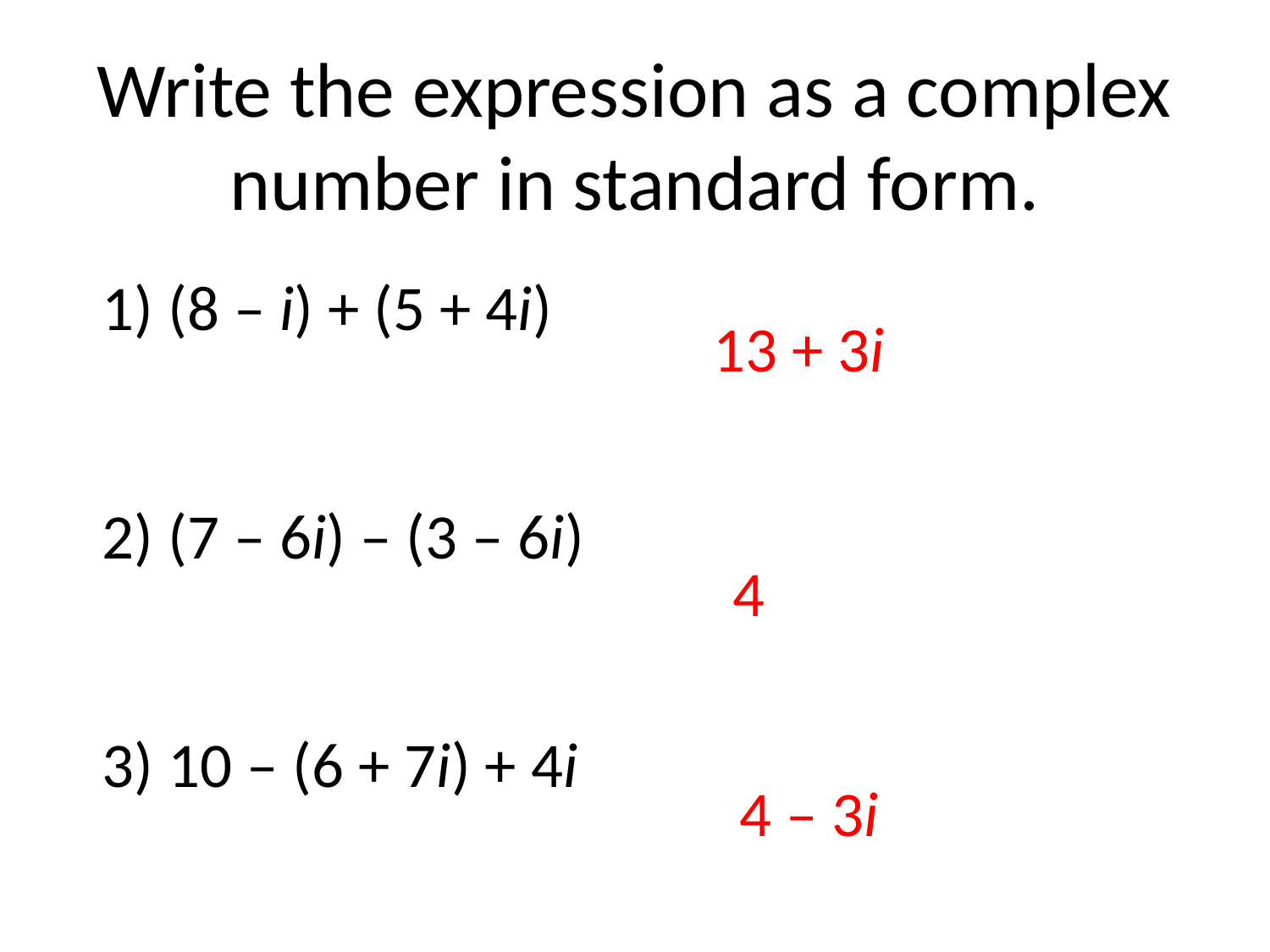

# Write the expression as a complex number in standard form.
1) (8 – i) + (5 + 4i)

2) (7 – 6i) – (3 – 6i)

3) 10 – (6 + 7i) + 4i
13 + 3i
4
4 – 3i